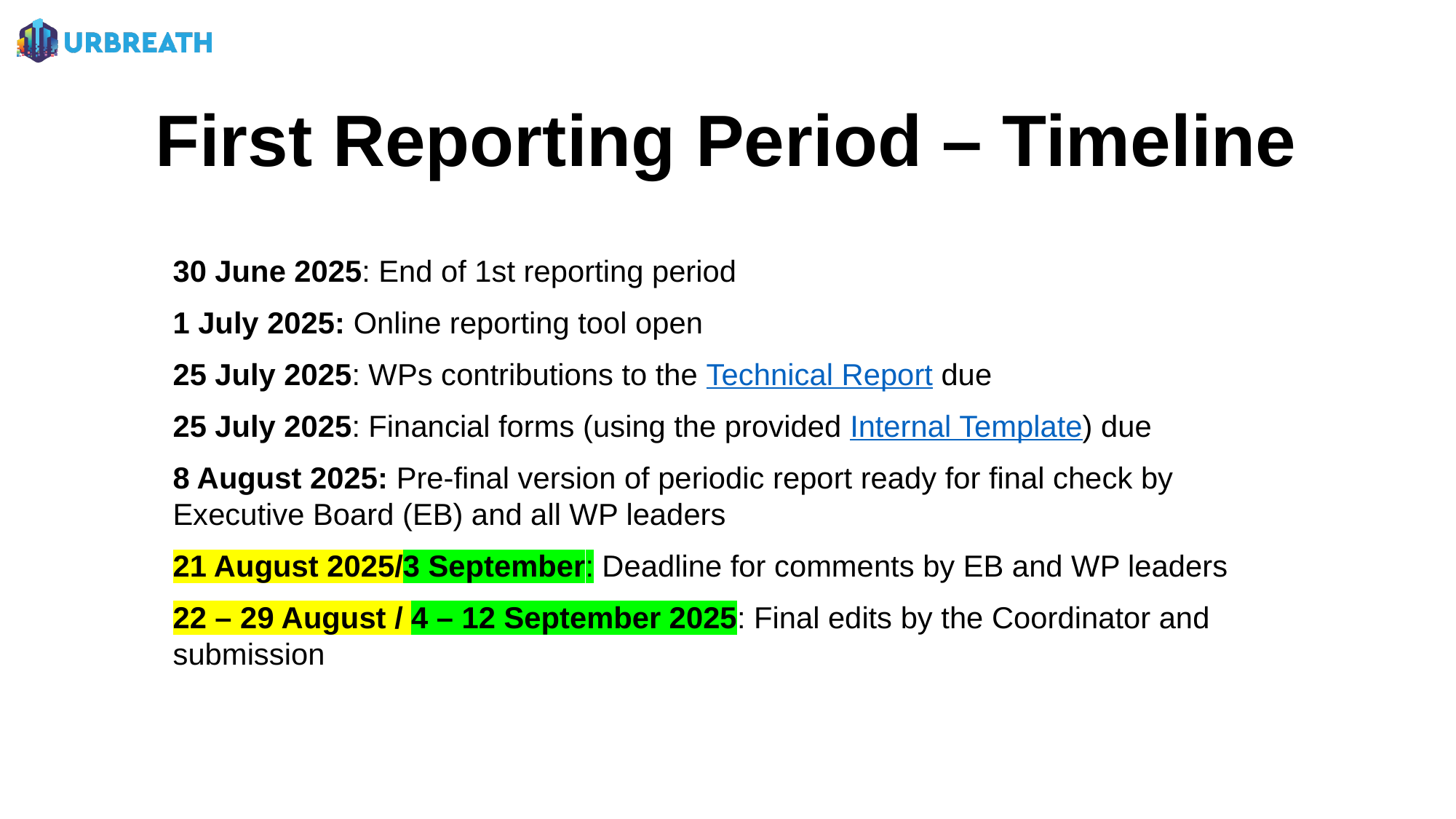

# First Reporting Period – Timeline
30 June 2025: End of 1st reporting period
1 July 2025: Online reporting tool open
25 July 2025: WPs contributions to the Technical Report due
25 July 2025: Financial forms (using the provided Internal Template) due
8 August 2025: Pre-final version of periodic report ready for final check by Executive Board (EB) and all WP leaders
21 August 2025/3 September: Deadline for comments by EB and WP leaders
22 – 29 August / 4 – 12 September 2025: Final edits by the Coordinator and submission